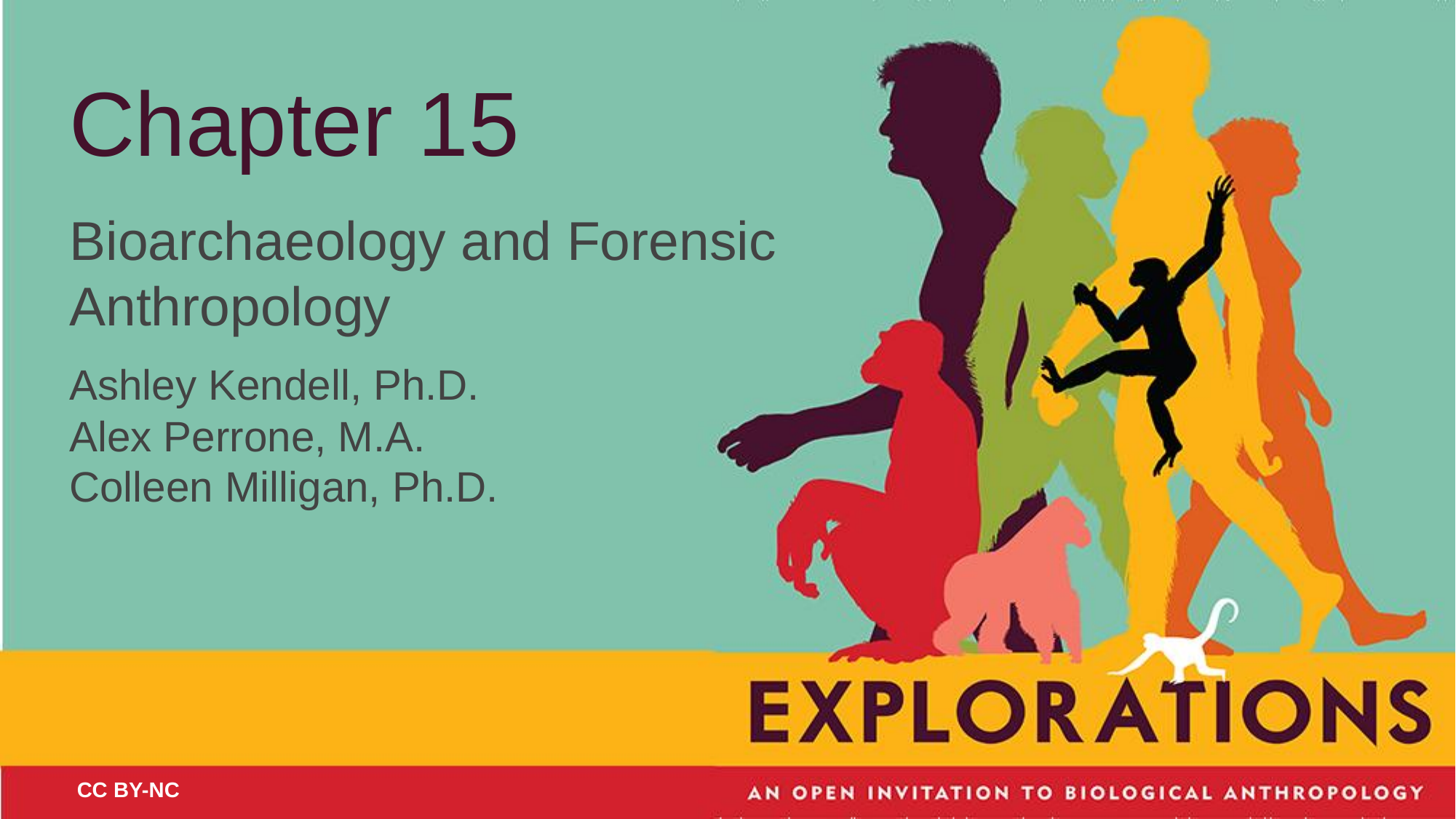

Chapter 15
Bioarchaeology and Forensic Anthropology
Ashley Kendell, Ph.D.
Alex Perrone, M.A.
Colleen Milligan, Ph.D.

CC BY-NC